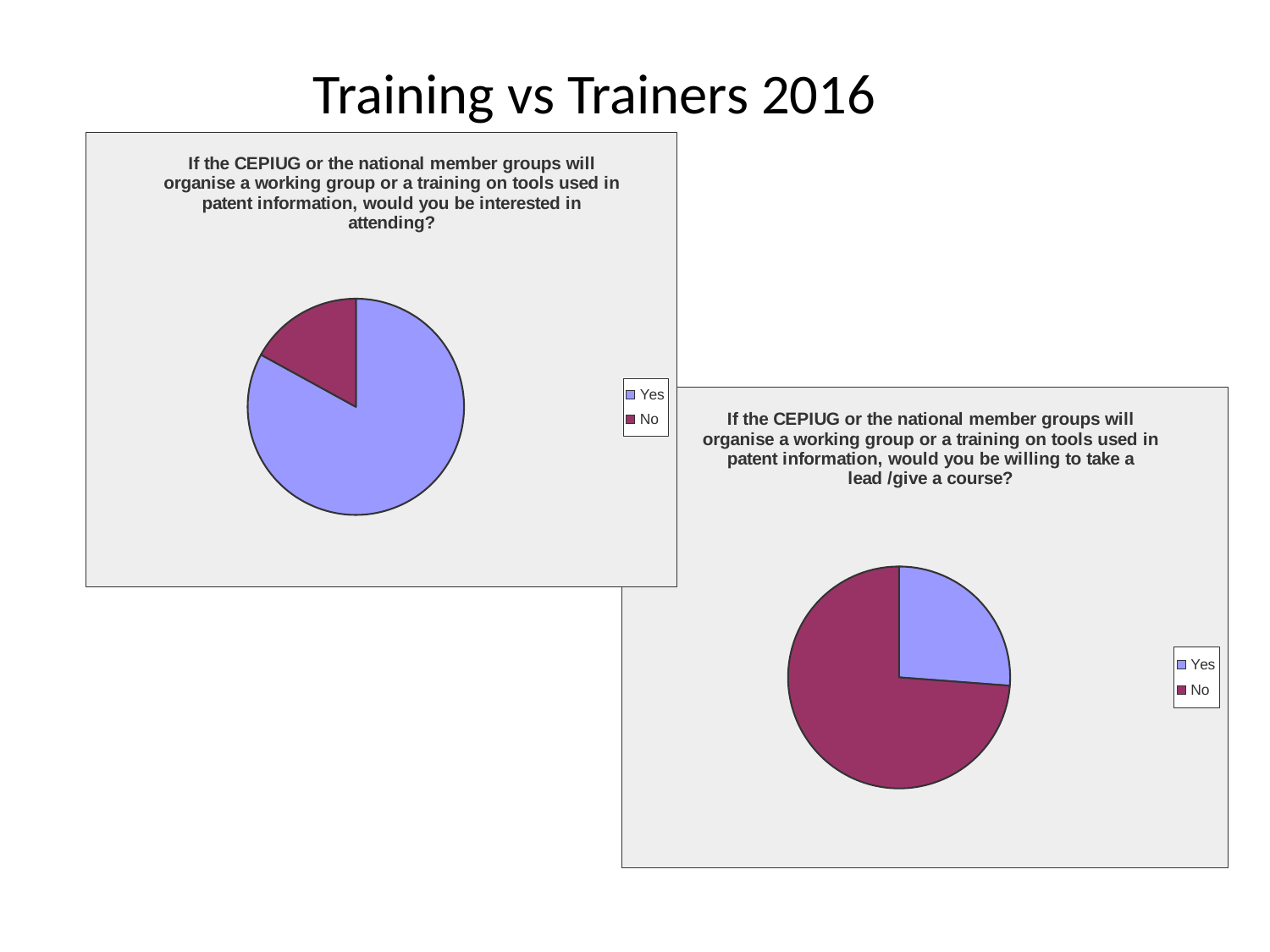

Training vs Trainers 2016

### Chart: If the CEPIUG or the national member groups will organise a working group or a training on tools used in patent information, would you be interested in attending?

| Category |  |
|---|---|
| Yes | 0.83 |
| No | 0.17 |

### Chart: If the CEPIUG or the national member groups will organise a working group or a training on tools used in patent information, would you be willing to take a lead /give a course?

| Category |  |
|---|---|
| Yes | 0.262 |
| No | 0.738 |